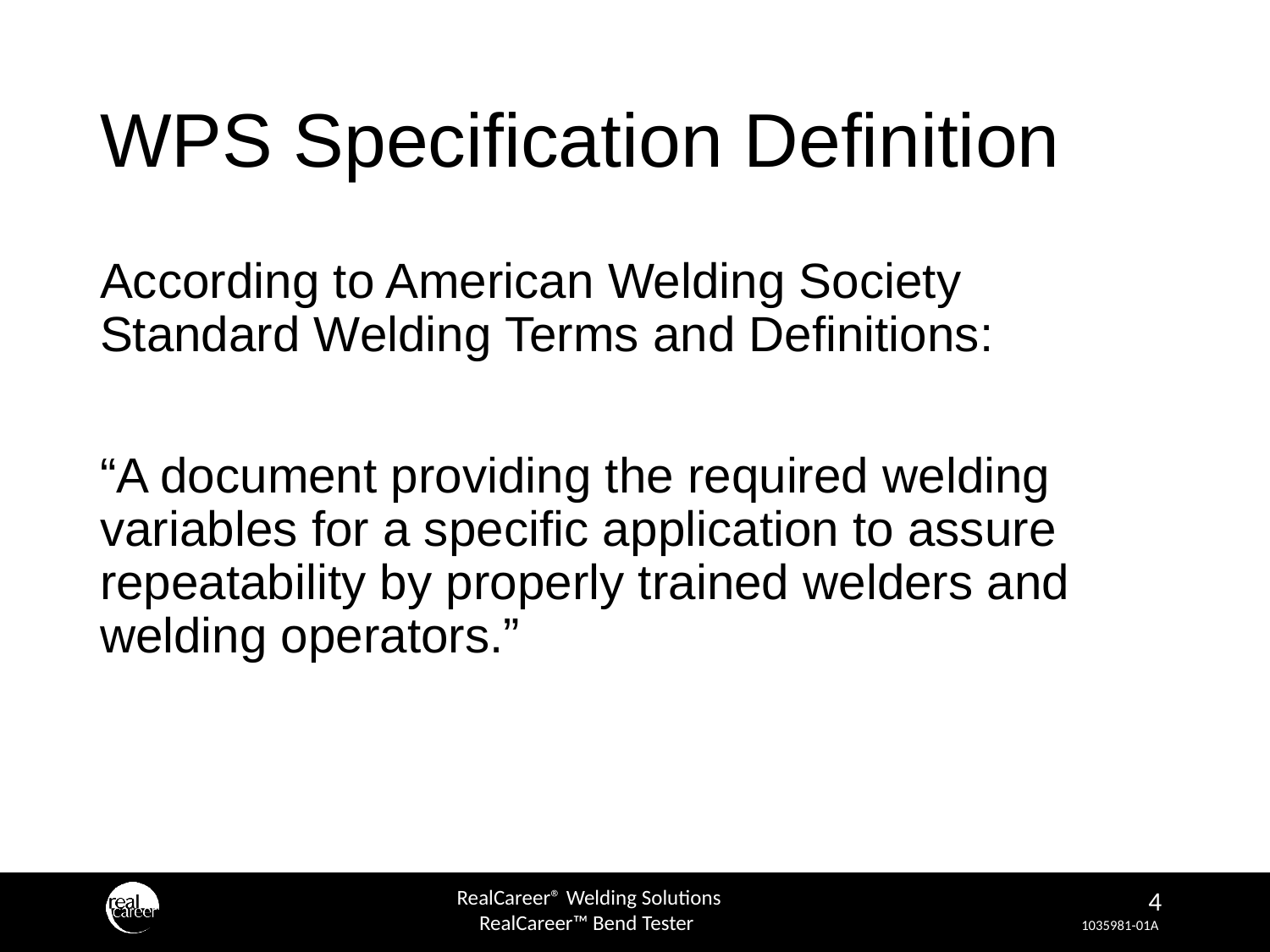

# WPS Specification Definition
According to American Welding Society Standard Welding Terms and Definitions:

“A document providing the required welding variables for a specific application to assure repeatability by properly trained welders and welding operators.”